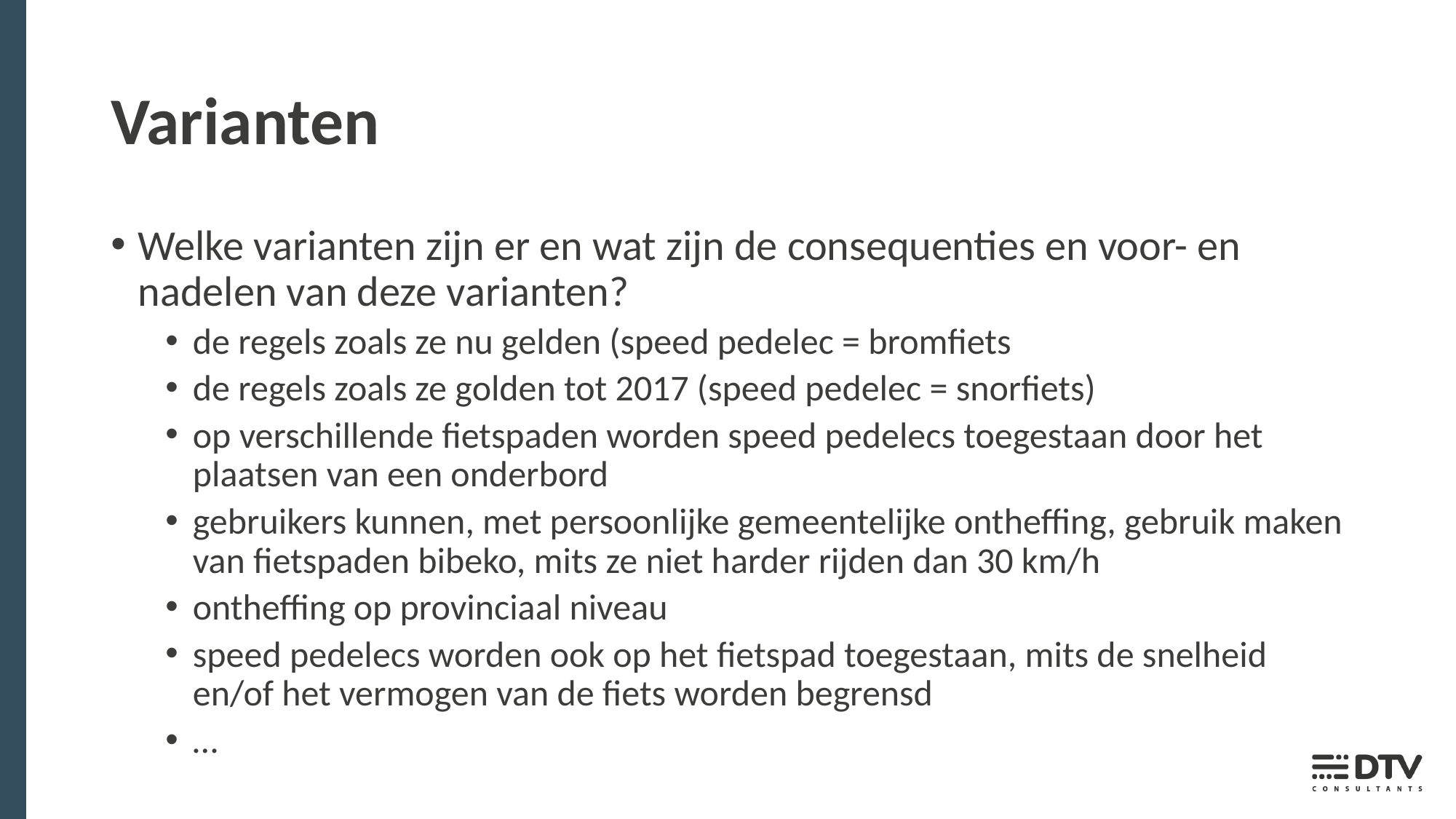

# Varianten
Welke varianten zijn er en wat zijn de consequenties en voor- en nadelen van deze varianten?
de regels zoals ze nu gelden (speed pedelec = bromfiets
de regels zoals ze golden tot 2017 (speed pedelec = snorfiets)
op verschillende fietspaden worden speed pedelecs toegestaan door het plaatsen van een onderbord
gebruikers kunnen, met persoonlijke gemeentelijke ontheffing, gebruik maken van fietspaden bibeko, mits ze niet harder rijden dan 30 km/h
ontheffing op provinciaal niveau
speed pedelecs worden ook op het fietspad toegestaan, mits de snelheid en/of het vermogen van de fiets worden begrensd
…